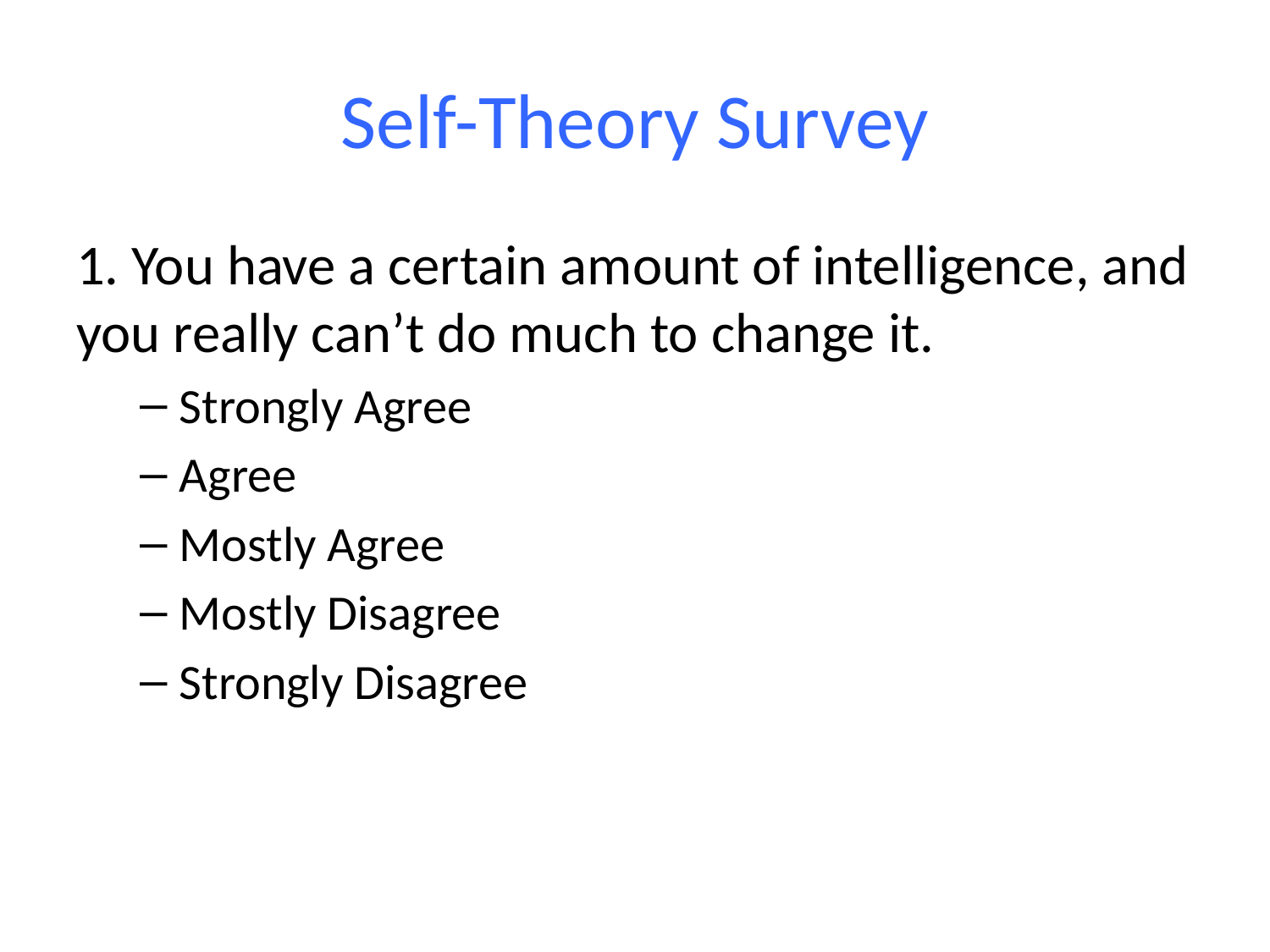

# Self-Theory Survey
1. You have a certain amount of intelligence, and you really can’t do much to change it.
Strongly Agree
Agree
Mostly Agree
Mostly Disagree
Strongly Disagree